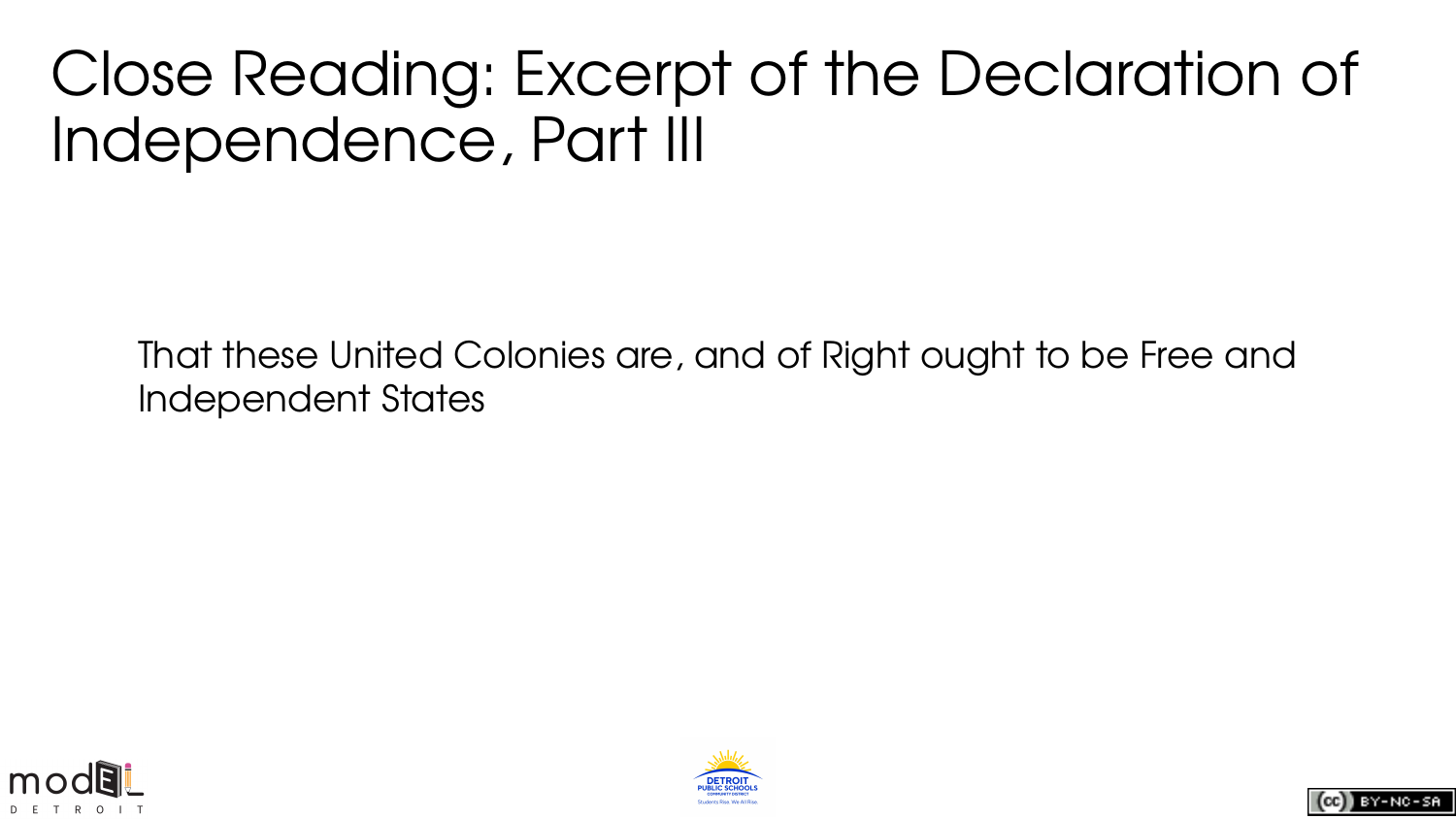

# Close Reading: Excerpt of the Declaration of Independence, Part III

That these United Colonies are, and of Right ought to be Free and Independent States